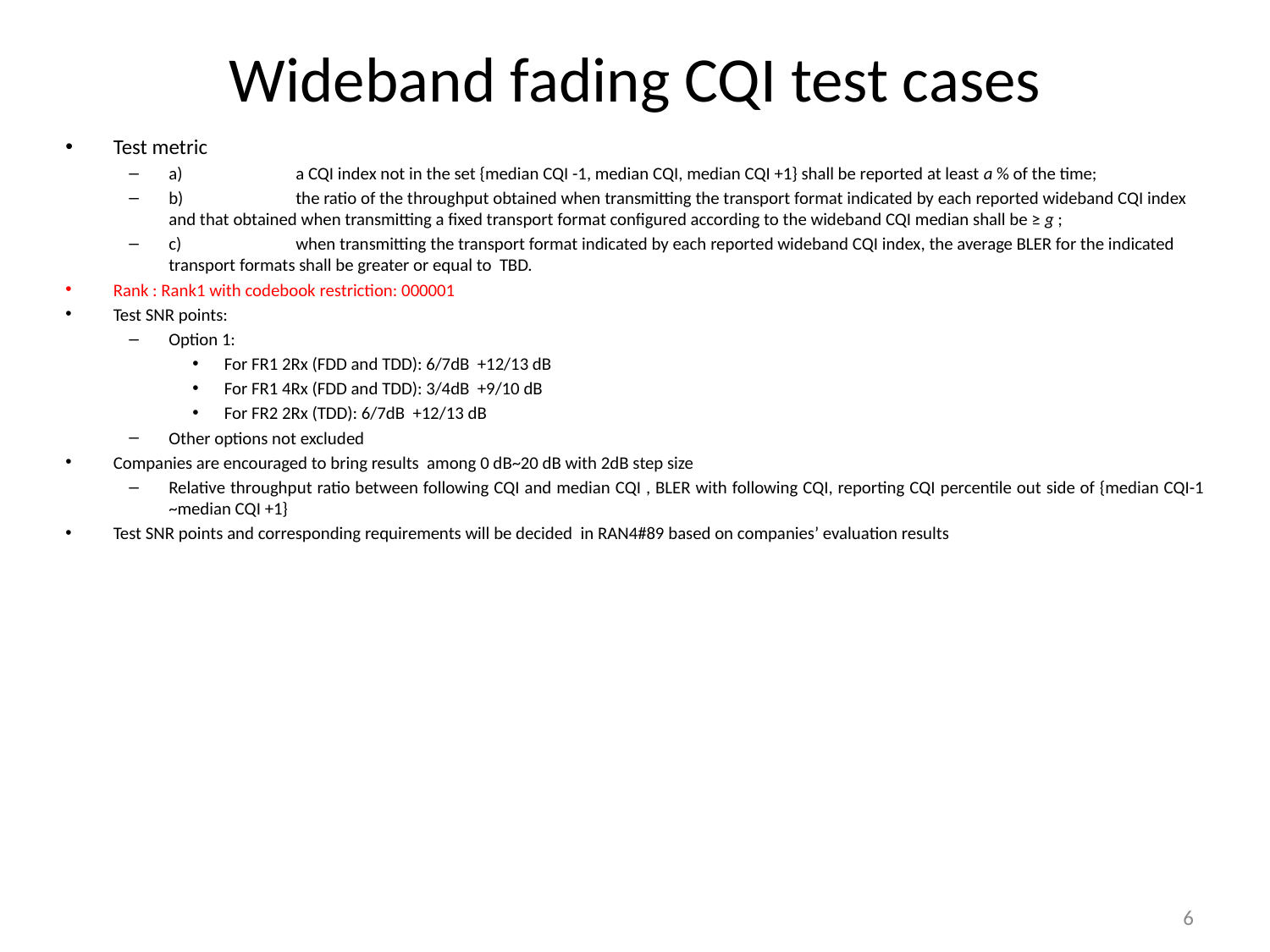

# Wideband fading CQI test cases
Test metric
a)	a CQI index not in the set {median CQI -1, median CQI, median CQI +1} shall be reported at least a % of the time;
b)	the ratio of the throughput obtained when transmitting the transport format indicated by each reported wideband CQI index and that obtained when transmitting a fixed transport format configured according to the wideband CQI median shall be ≥ g ;
c)	when transmitting the transport format indicated by each reported wideband CQI index, the average BLER for the indicated transport formats shall be greater or equal to  TBD.
Rank : Rank1 with codebook restriction: 000001
Test SNR points:
Option 1:
For FR1 2Rx (FDD and TDD): 6/7dB  +12/13 dB
For FR1 4Rx (FDD and TDD): 3/4dB  +9/10 dB
For FR2 2Rx (TDD): 6/7dB  +12/13 dB
Other options not excluded
Companies are encouraged to bring results  among 0 dB~20 dB with 2dB step size
Relative throughput ratio between following CQI and median CQI , BLER with following CQI, reporting CQI percentile out side of {median CQI-1 ~median CQI +1}
Test SNR points and corresponding requirements will be decided  in RAN4#89 based on companies’ evaluation results

6